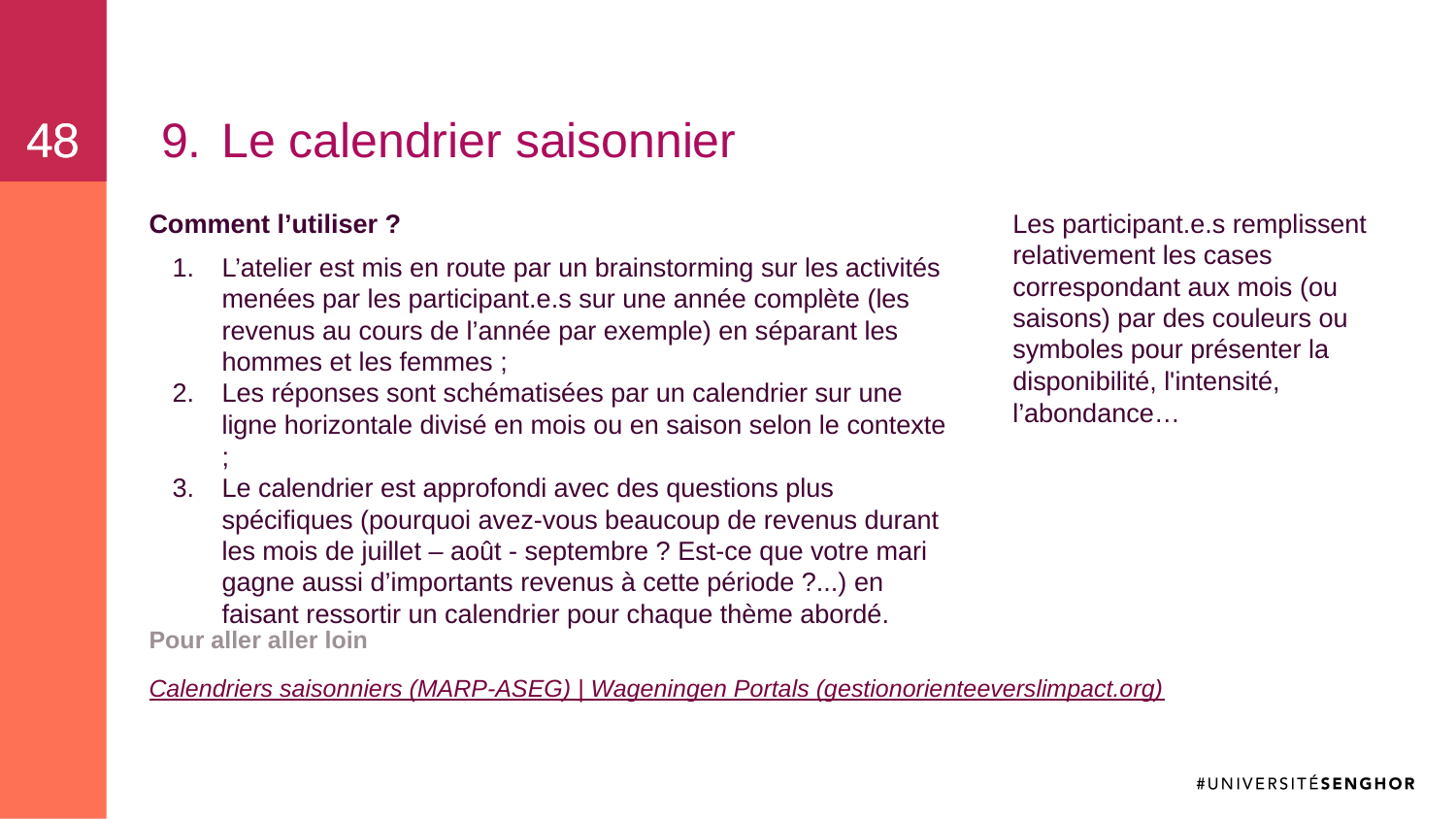

48
48
# Le calendrier saisonnier
Comment l’utiliser ?
L’atelier est mis en route par un brainstorming sur les activités menées par les participant.e.s sur une année complète (les revenus au cours de l’année par exemple) en séparant les hommes et les femmes ;
Les réponses sont schématisées par un calendrier sur une ligne horizontale divisé en mois ou en saison selon le contexte ;
Le calendrier est approfondi avec des questions plus spécifiques (pourquoi avez-vous beaucoup de revenus durant les mois de juillet – août - septembre ? Est-ce que votre mari gagne aussi d’importants revenus à cette période ?...) en faisant ressortir un calendrier pour chaque thème abordé.
Les participant.e.s remplissent relativement les cases correspondant aux mois (ou saisons) par des couleurs ou symboles pour présenter la disponibilité, l'intensité, l’abondance…

Pour aller aller loin
Calendriers saisonniers (MARP-ASEG) | Wageningen Portals (gestionorienteeverslimpact.org)